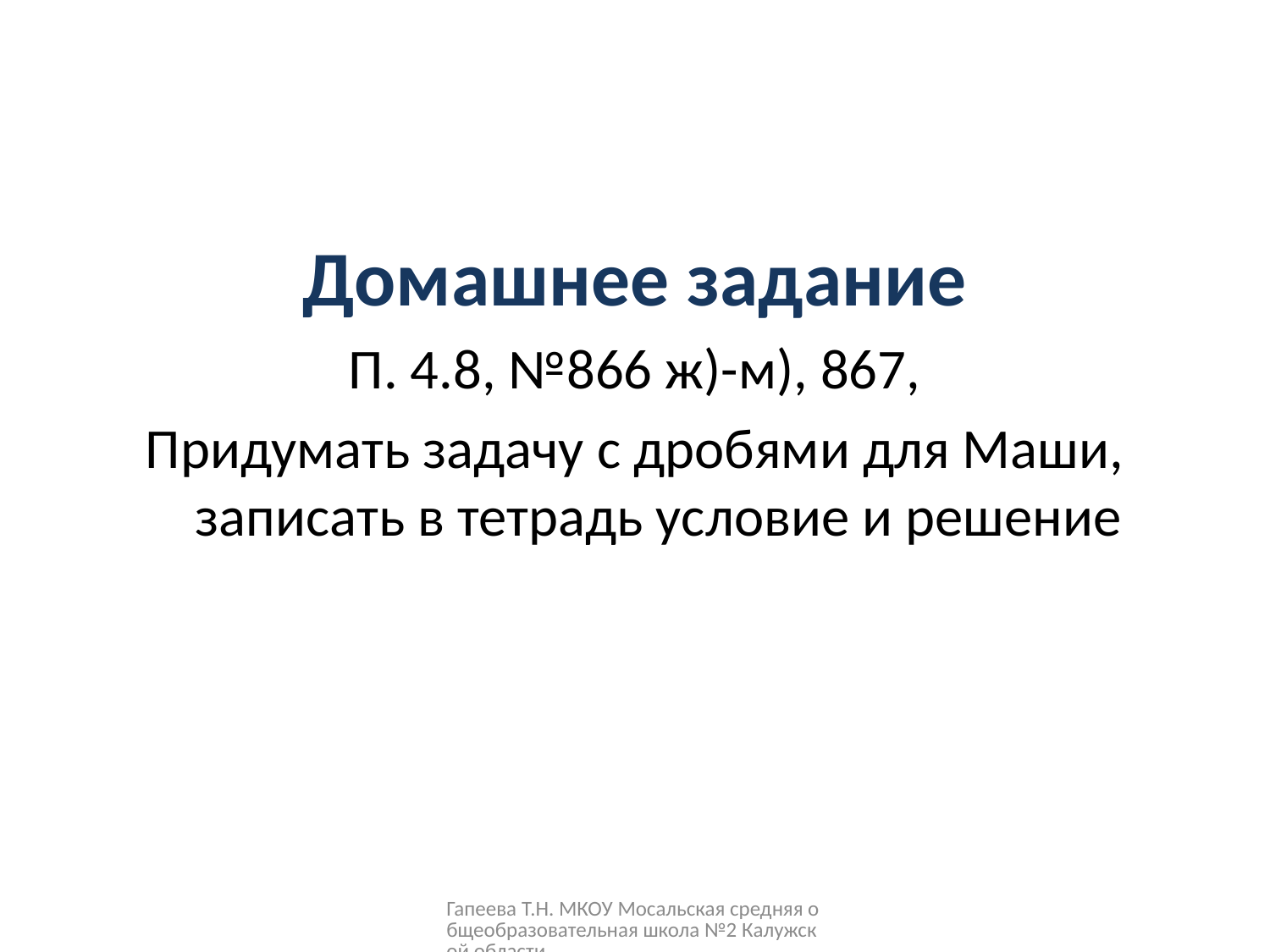

#
Домашнее задание
П. 4.8, №866 ж)-м), 867,
Придумать задачу с дробями для Маши, записать в тетрадь условие и решение

Гапеева Т.Н. МКОУ Мосальская средняя общеобразовательная школа №2 Калужской области